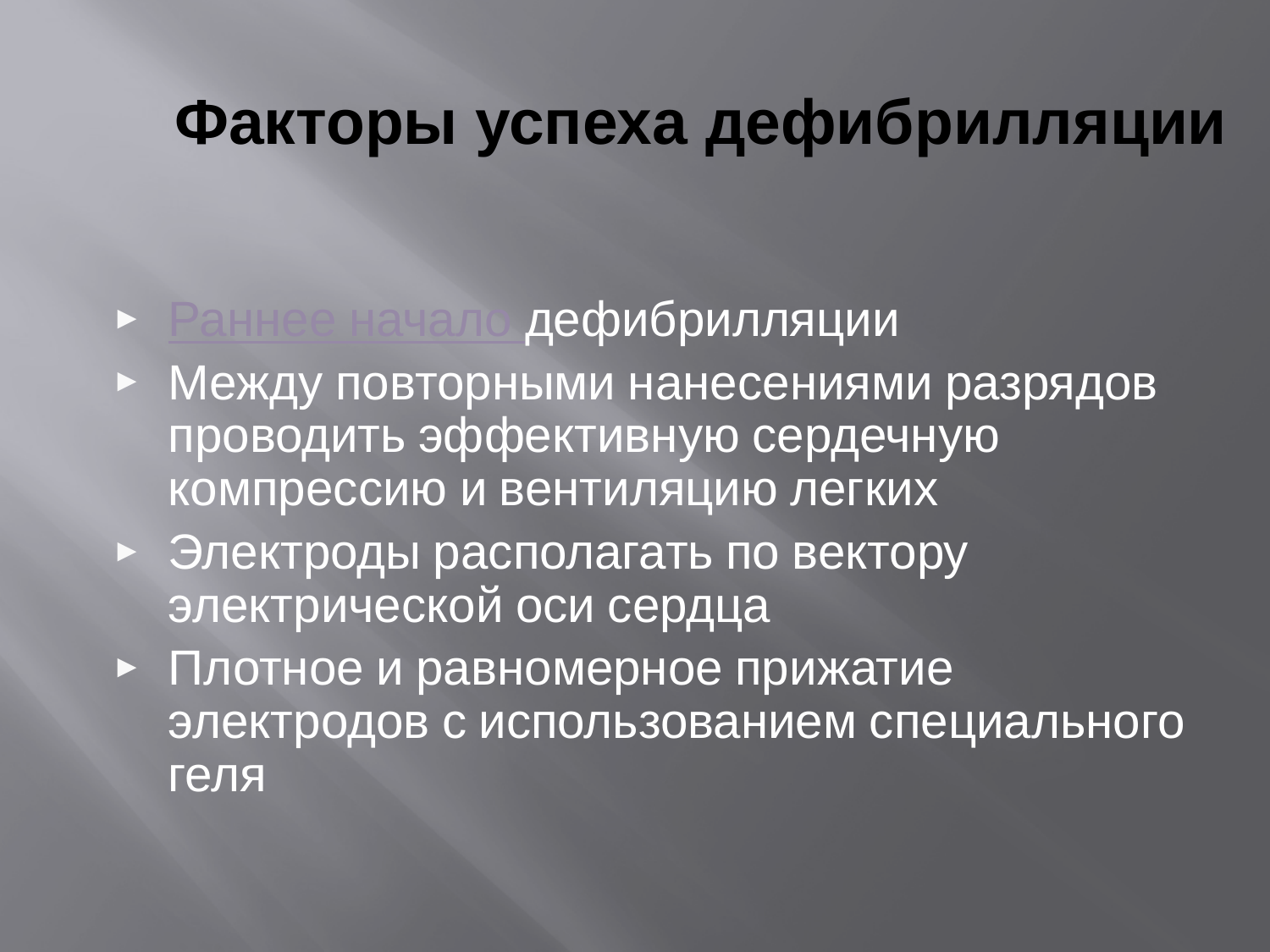

# Факторы успеха дефибрилляции
Раннее начало дефибрилляции
Между повторными нанесениями разрядов проводить эффективную сердечную компрессию и вентиляцию легких
Электроды располагать по вектору электрической оси сердца
Плотное и равномерное прижатие электродов с использованием специального геля